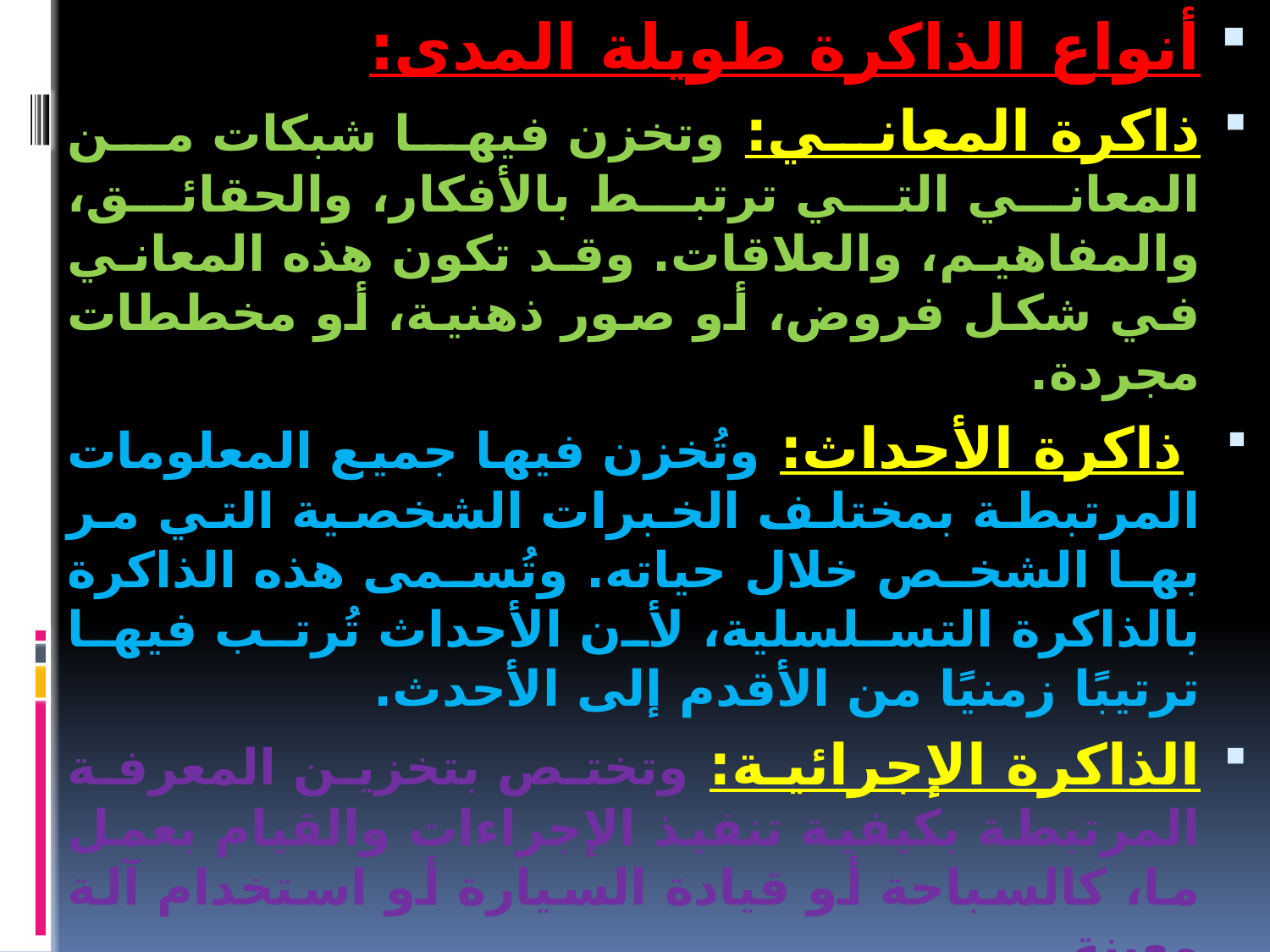

أنواع الذاكرة طويلة المدى:
ذاكرة المعاني: وتخزن فيها شبكات من المعاني التي ترتبط بالأفكار، والحقائق، والمفاهيم، والعلاقات. وقد تكون هذه المعاني في شكل فروض، أو صور ذهنية، أو مخططات مجردة.
 ذاكرة الأحداث: وتُخزن فيها جميع المعلومات المرتبطة بمختلف الخبرات الشخصية التي مر بها الشخص خلال حياته. وتُسمى هذه الذاكرة بالذاكرة التسلسلية، لأن الأحداث تُرتب فيها ترتيبًا زمنيًا من الأقدم إلى الأحدث.
الذاكرة الإجرائية: وتختص بتخزين المعرفة المرتبطة بكيفية تنفيذ الإجراءات والقيام بعمل ما، كالسباحة أو قيادة السيارة أو استخدام آلة معينة .